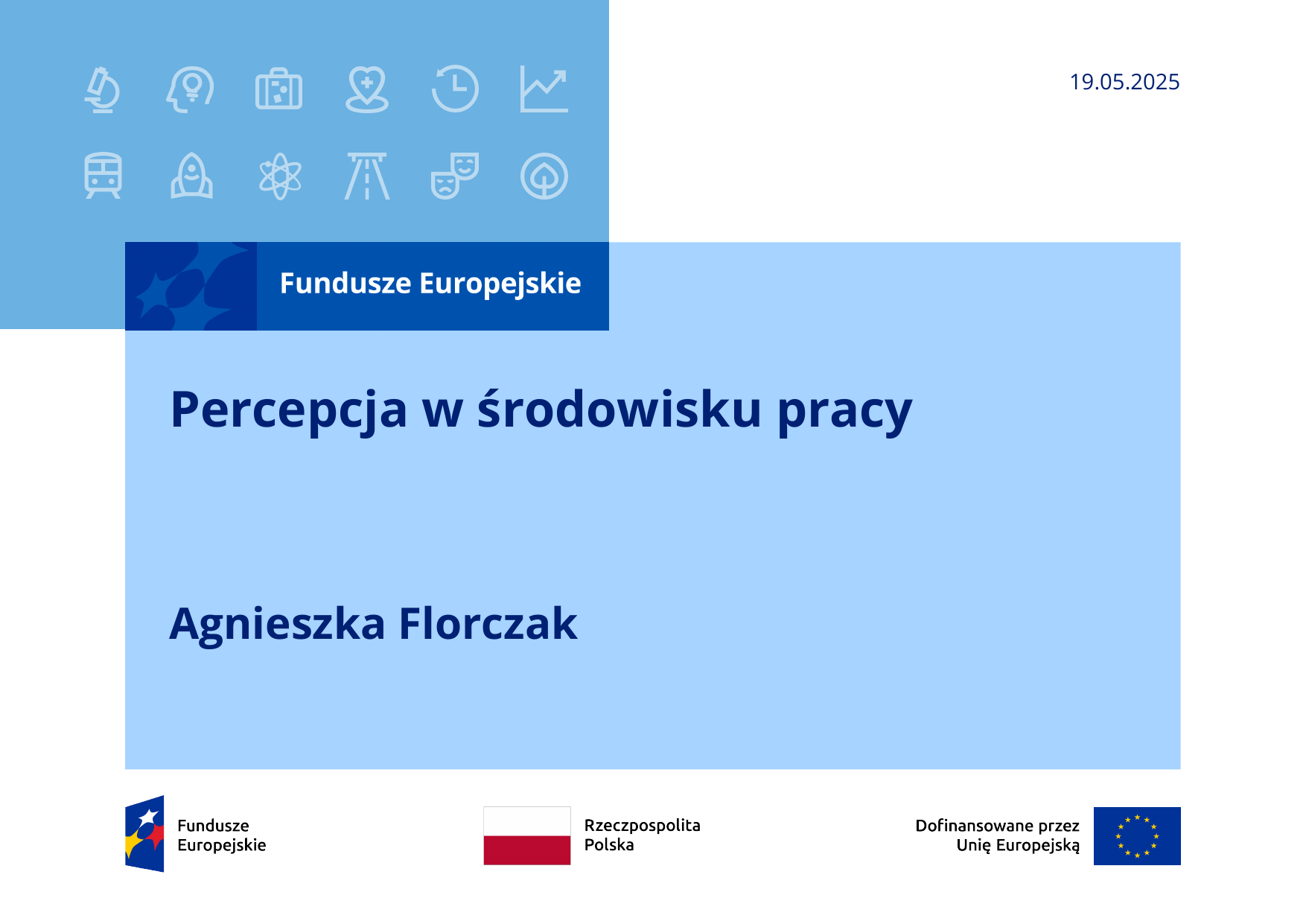

19.05.2025
# Percepcja w środowisku pracy
Agnieszka Florczak